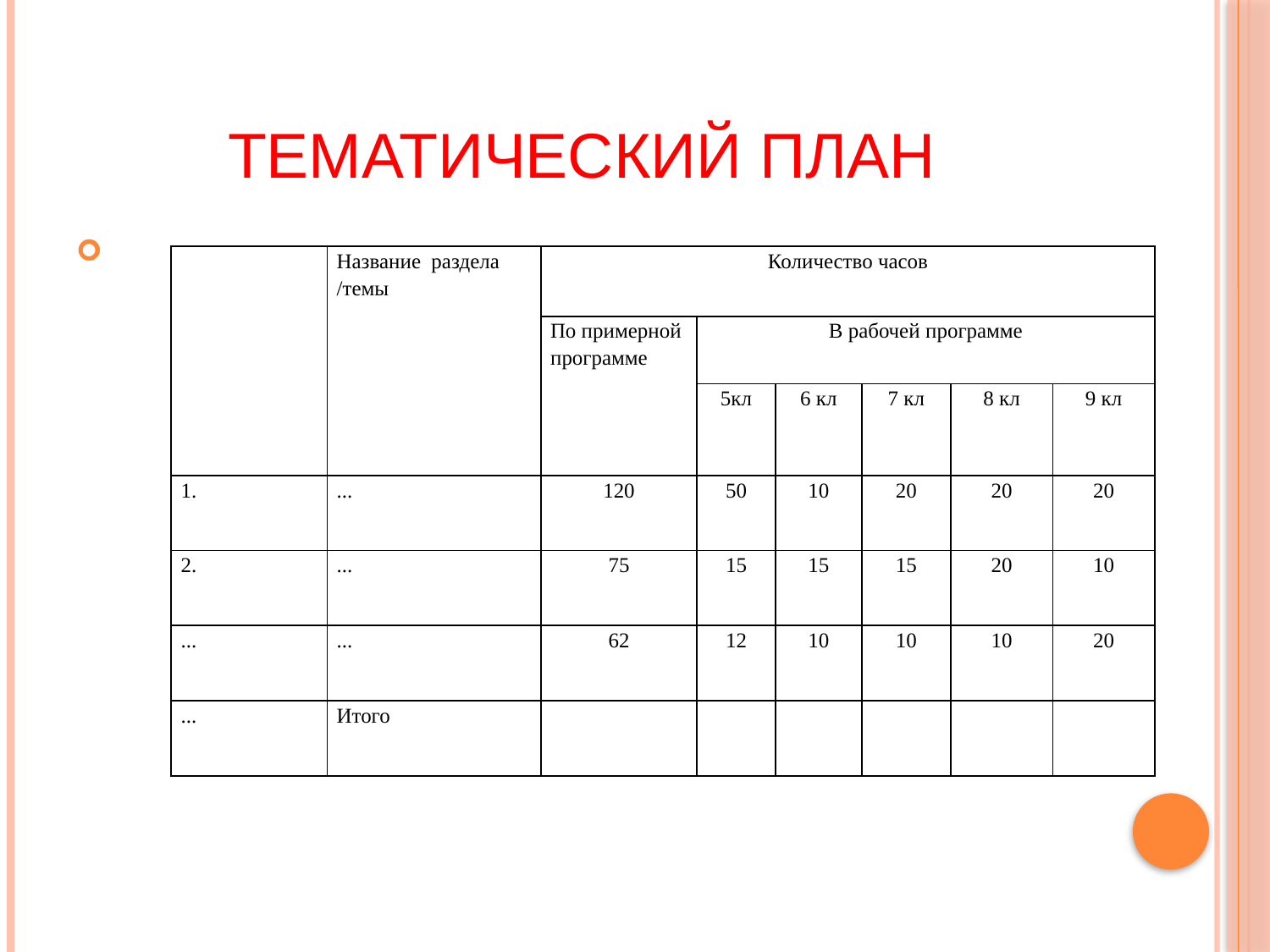

# Тематический план

|  | Название раздела /темы | Количество часов |  |  |  |  |  |
| --- | --- | --- | --- | --- | --- | --- | --- |
|  |  | По примерной программе | В рабочей программе |  |  |  |  |
|  |  |  | 5кл | 6 кл | 7 кл | 8 кл | 9 кл |
| 1. | ... | 120 | 50 | 10 | 20 | 20 | 20 |
| 2. | ... | 75 | 15 | 15 | 15 | 20 | 10 |
| ... | ... | 62 | 12 | 10 | 10 | 10 | 20 |
| ... | Итого |  |  |  |  |  |  |